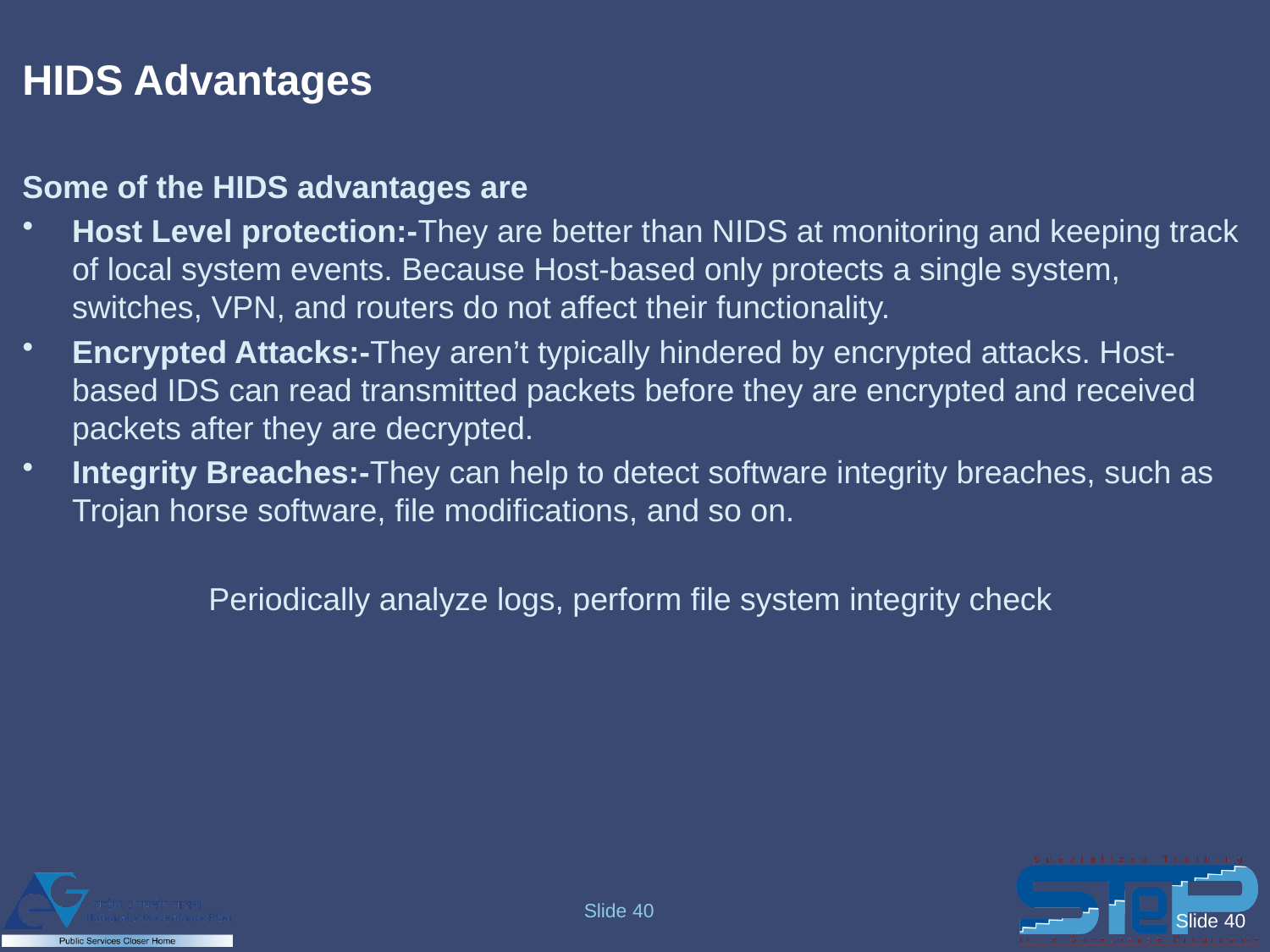

# HIDS Advantages
Some of the HIDS advantages are
Host Level protection:-They are better than NIDS at monitoring and keeping track of local system events. Because Host-based only protects a single system, switches, VPN, and routers do not affect their functionality.
Encrypted Attacks:-They aren’t typically hindered by encrypted attacks. Host-based IDS can read transmitted packets before they are encrypted and received packets after they are decrypted.
Integrity Breaches:-They can help to detect software integrity breaches, such as Trojan horse software, file modifications, and so on.

Periodically analyze logs, perform file system integrity check

Slide 40